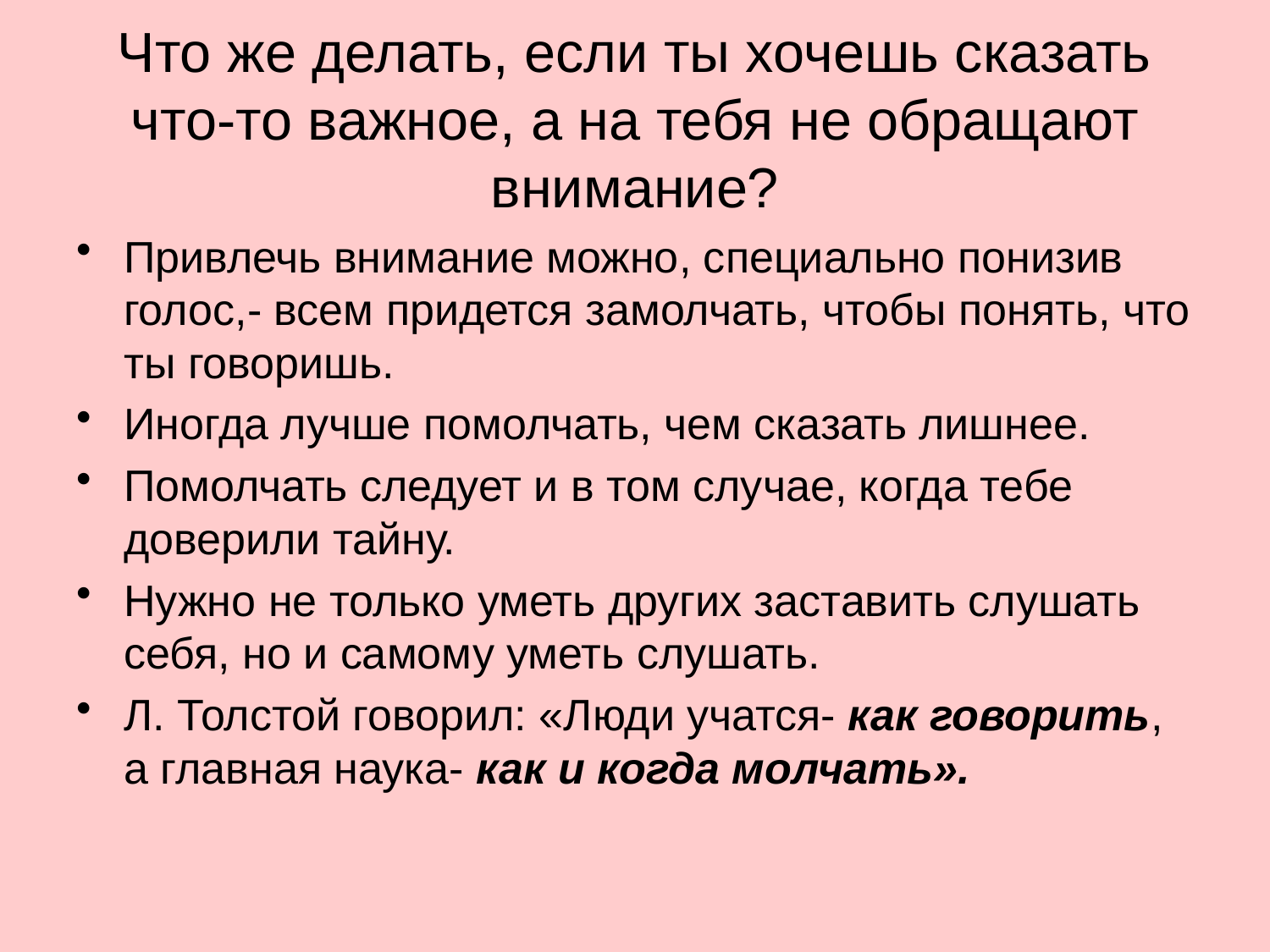

# Что же делать, если ты хочешь сказать что-то важное, а на тебя не обращают внимание?
Привлечь внимание можно, специально понизив голос,- всем придется замолчать, чтобы понять, что ты говоришь.
Иногда лучше помолчать, чем сказать лишнее.
Помолчать следует и в том случае, когда тебе доверили тайну.
Нужно не только уметь других заставить слушать себя, но и самому уметь слушать.
Л. Толстой говорил: «Люди учатся- как говорить, а главная наука- как и когда молчать».